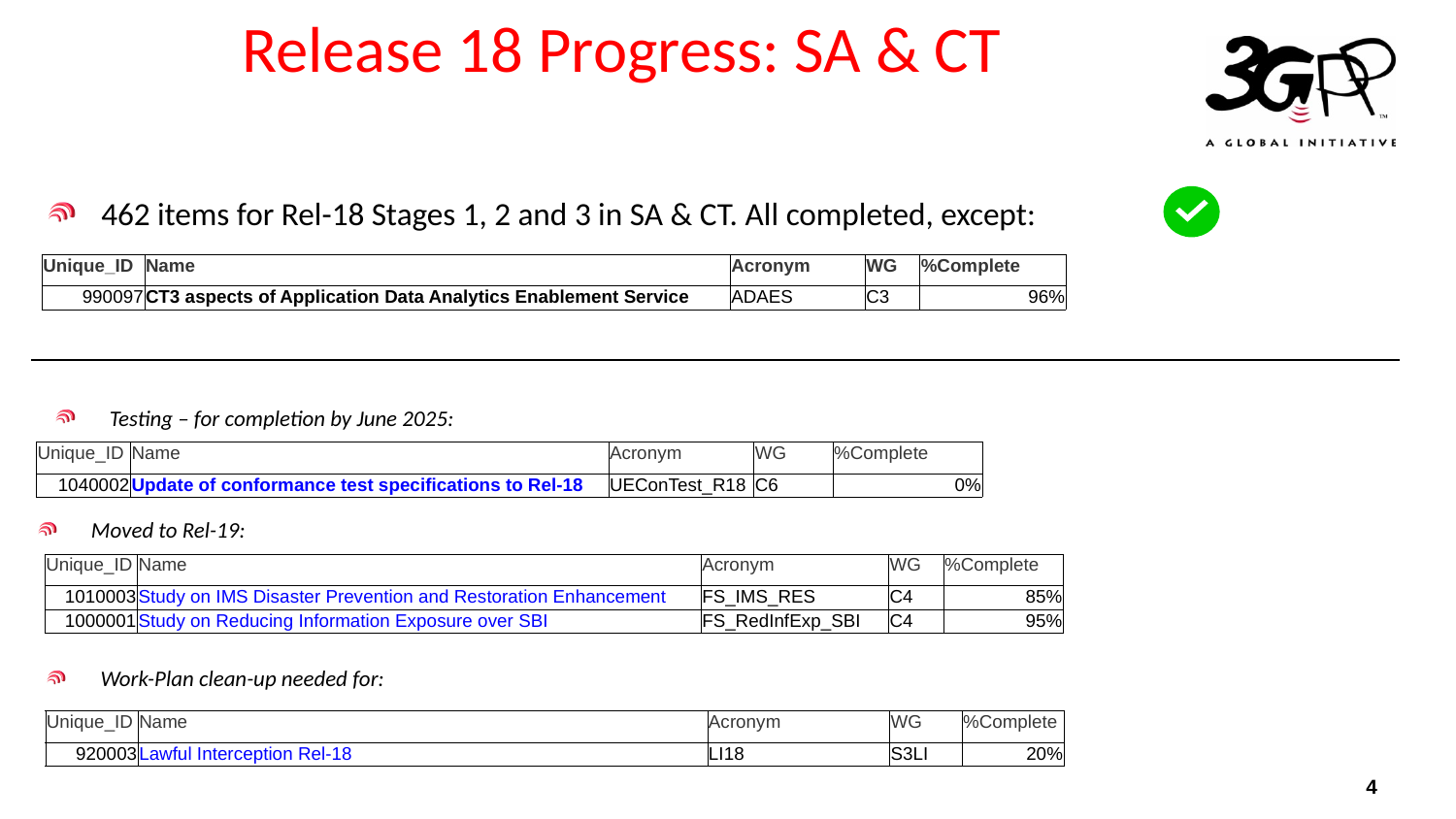

# Release 18 Progress: SA & CT
462 items for Rel-18 Stages 1, 2 and 3 in SA & CT. All completed, except:

| Unique\_ID | Name | Acronym | WG | %Complete |
| --- | --- | --- | --- | --- |
| 990097 | CT3 aspects of Application Data Analytics Enablement Service | ADAES | C3 | 96% |
Testing – for completion by June 2025:
| Unique\_ID | Name | Acronym | WG | %Complete |
| --- | --- | --- | --- | --- |
| 1040002 | Update of conformance test specifications to Rel-18 | UEConTest\_R18 | C6 | 0% |
Moved to Rel-19:
| Unique\_ID | Name | Acronym | WG | %Complete |
| --- | --- | --- | --- | --- |
| 1010003 | Study on IMS Disaster Prevention and Restoration Enhancement | FS\_IMS\_RES | C4 | 85% |
| 1000001 | Study on Reducing Information Exposure over SBI | FS\_RedInfExp\_SBI | C4 | 95% |
Work-Plan clean-up needed for:
| Unique\_ID | Name | Acronym | WG | %Complete |
| --- | --- | --- | --- | --- |
| 920003 | Lawful Interception Rel-18 | LI18 | S3LI | 20% |